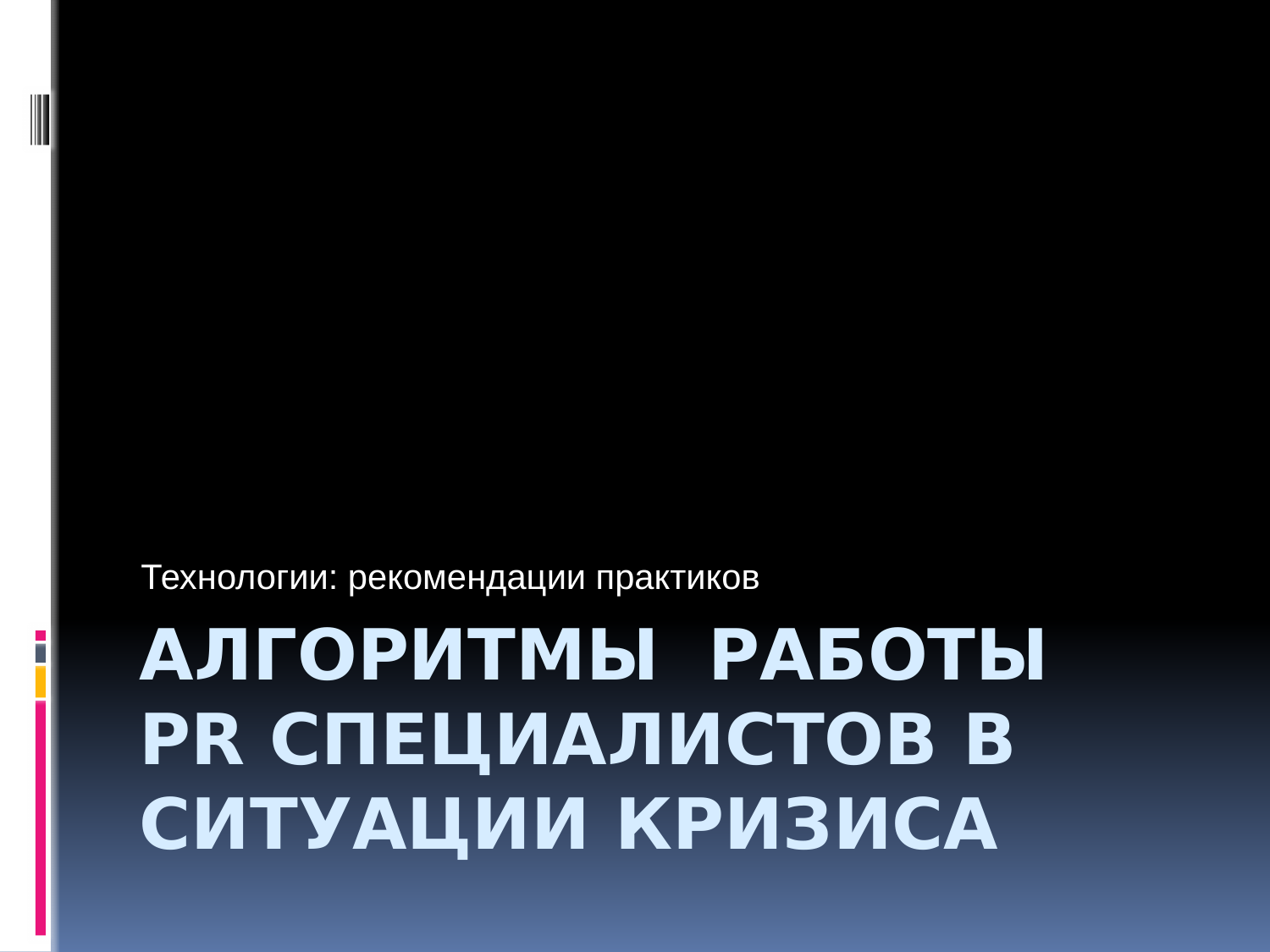

Технологии: рекомендации практиков
# Алгоритмы  работы  PR специалистов в ситуации кризиса